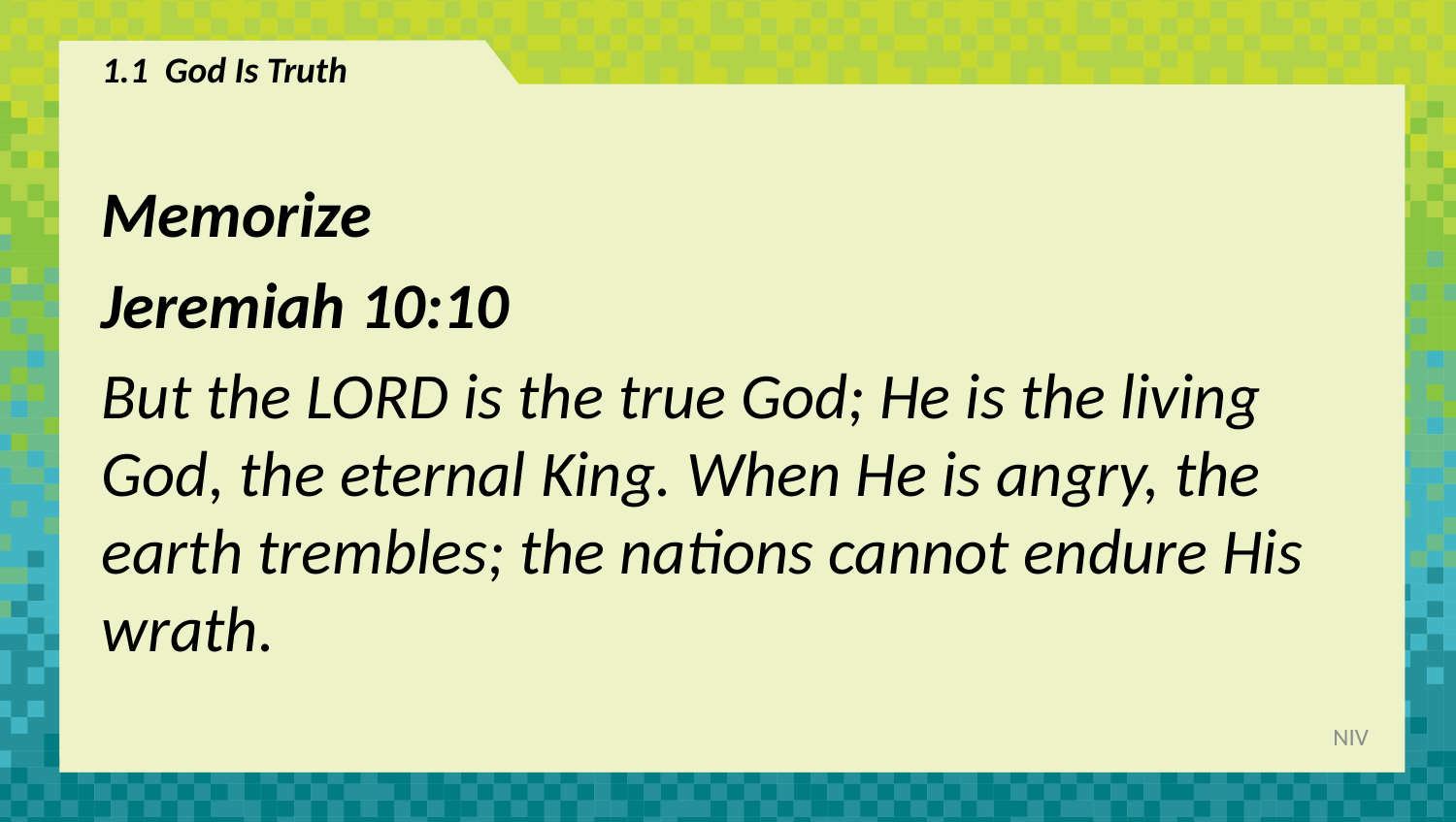

# 1.1  God Is Truth
Memorize
Jeremiah 10:10
But the LORD is the true God; He is the living God, the eternal King. When He is angry, the earth trembles; the nations cannot endure His wrath.
NIV